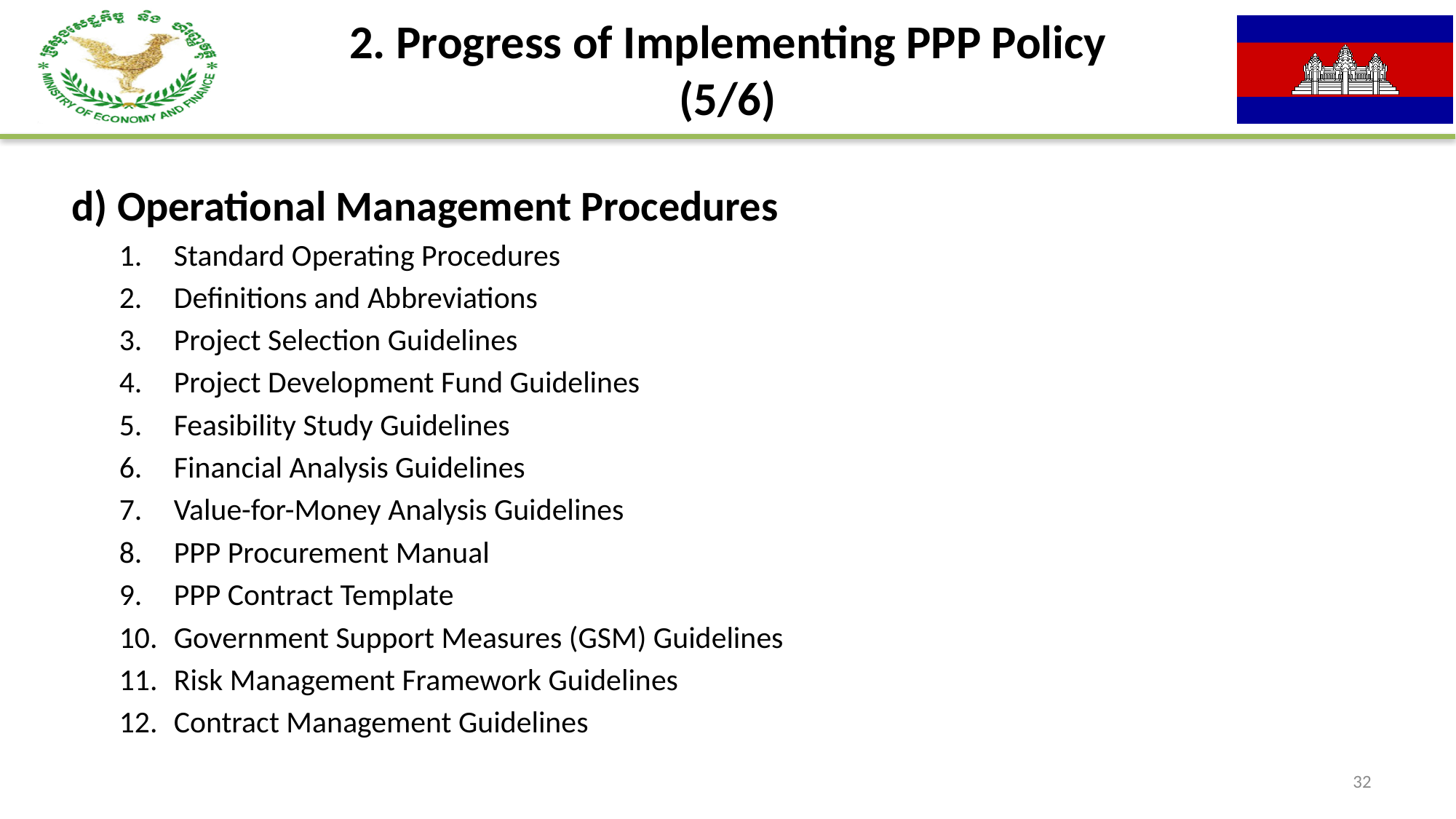

# 2. Progress of Implementing PPP Policy (5/6)
d) Operational Management Procedures
Standard Operating Procedures
Definitions and Abbreviations
Project Selection Guidelines
Project Development Fund Guidelines
Feasibility Study Guidelines
Financial Analysis Guidelines
Value-for-Money Analysis Guidelines
PPP Procurement Manual
PPP Contract Template
Government Support Measures (GSM) Guidelines
Risk Management Framework Guidelines
Contract Management Guidelines

32